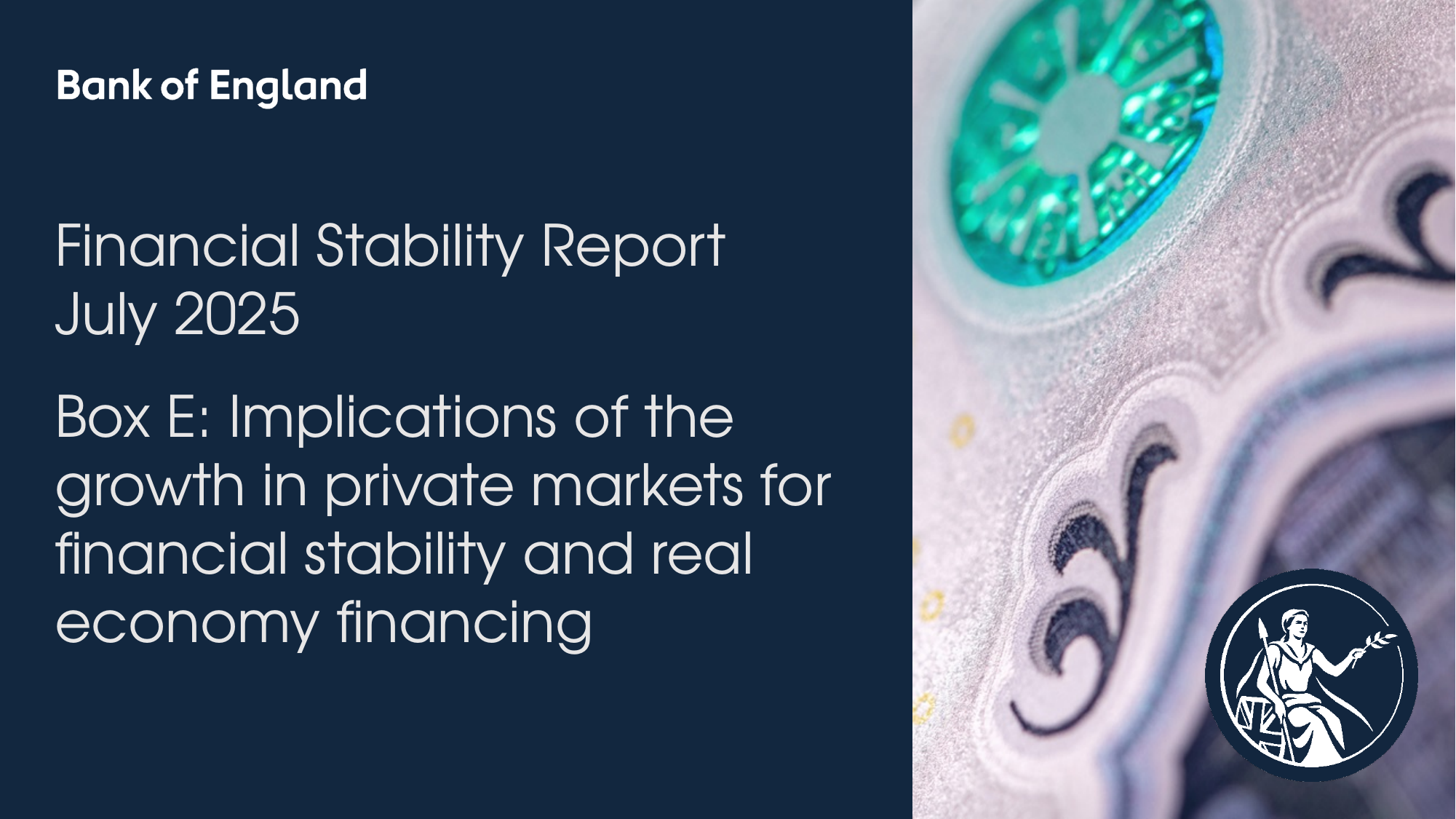

Financial Stability Report
July 2025ox
Box E: Implications of the growth in private markets for financial stability and real economy financing